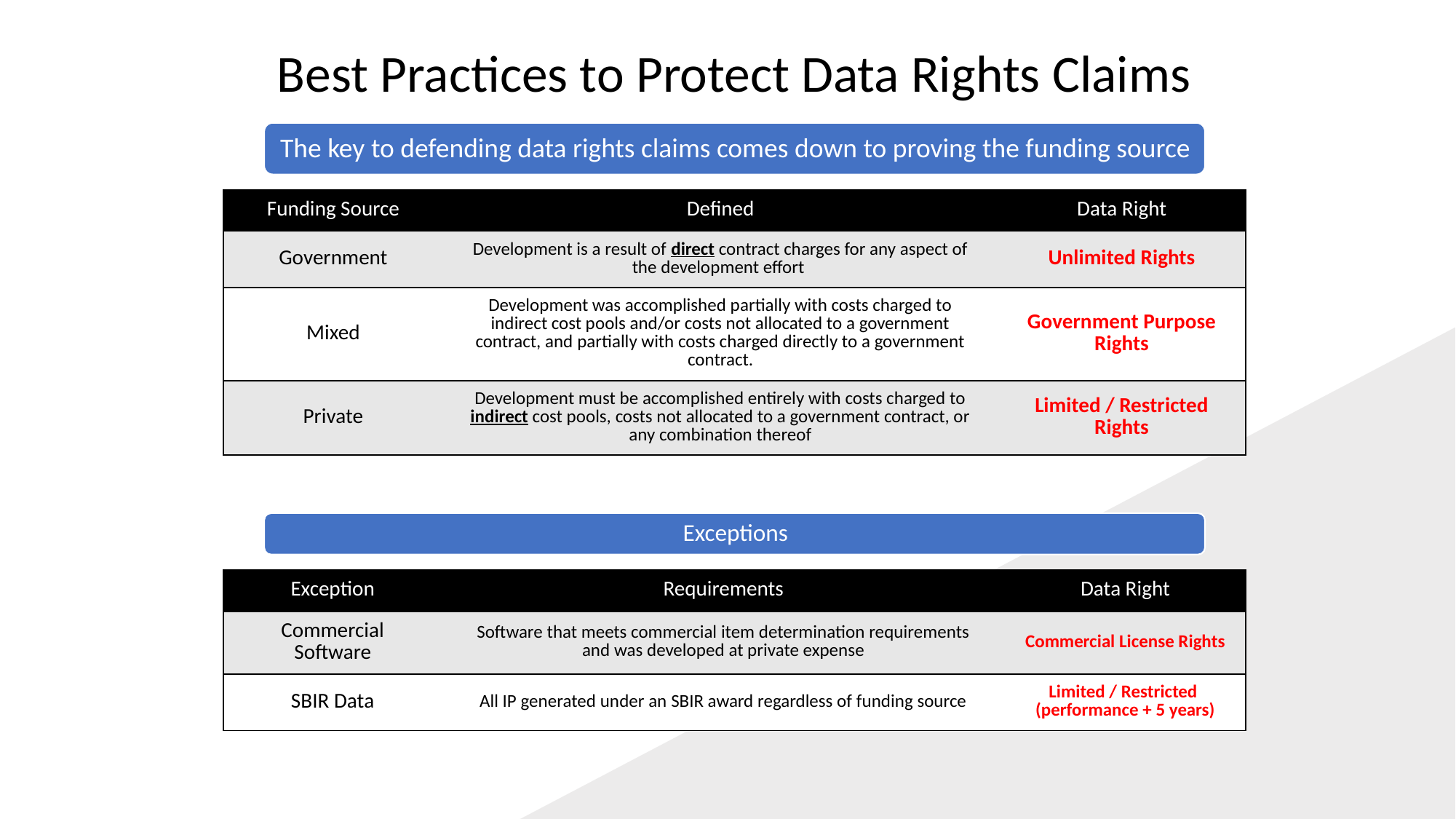

# Best Practices to Protect Data Rights Claims
The key to defending data rights claims comes down to proving the funding source
| Funding Source | Defined | Data Right |
| --- | --- | --- |
| Government | Development is a result of direct contract charges for any aspect of the development effort | Unlimited Rights |
| Mixed | Development was accomplished partially with costs charged to indirect cost pools and/or costs not allocated to a government contract, and partially with costs charged directly to a government contract. | Government Purpose Rights |
| Private | Development must be accomplished entirely with costs charged to indirect cost pools, costs not allocated to a government contract, or any combination thereof | Limited / Restricted Rights |
Exceptions
| Exception | Requirements | Data Right |
| --- | --- | --- |
| Commercial Software | Software that meets commercial item determination requirements and was developed at private expense | Commercial License Rights |
| SBIR Data | All IP generated under an SBIR award regardless of funding source | Limited / Restricted (performance + 5 years) |